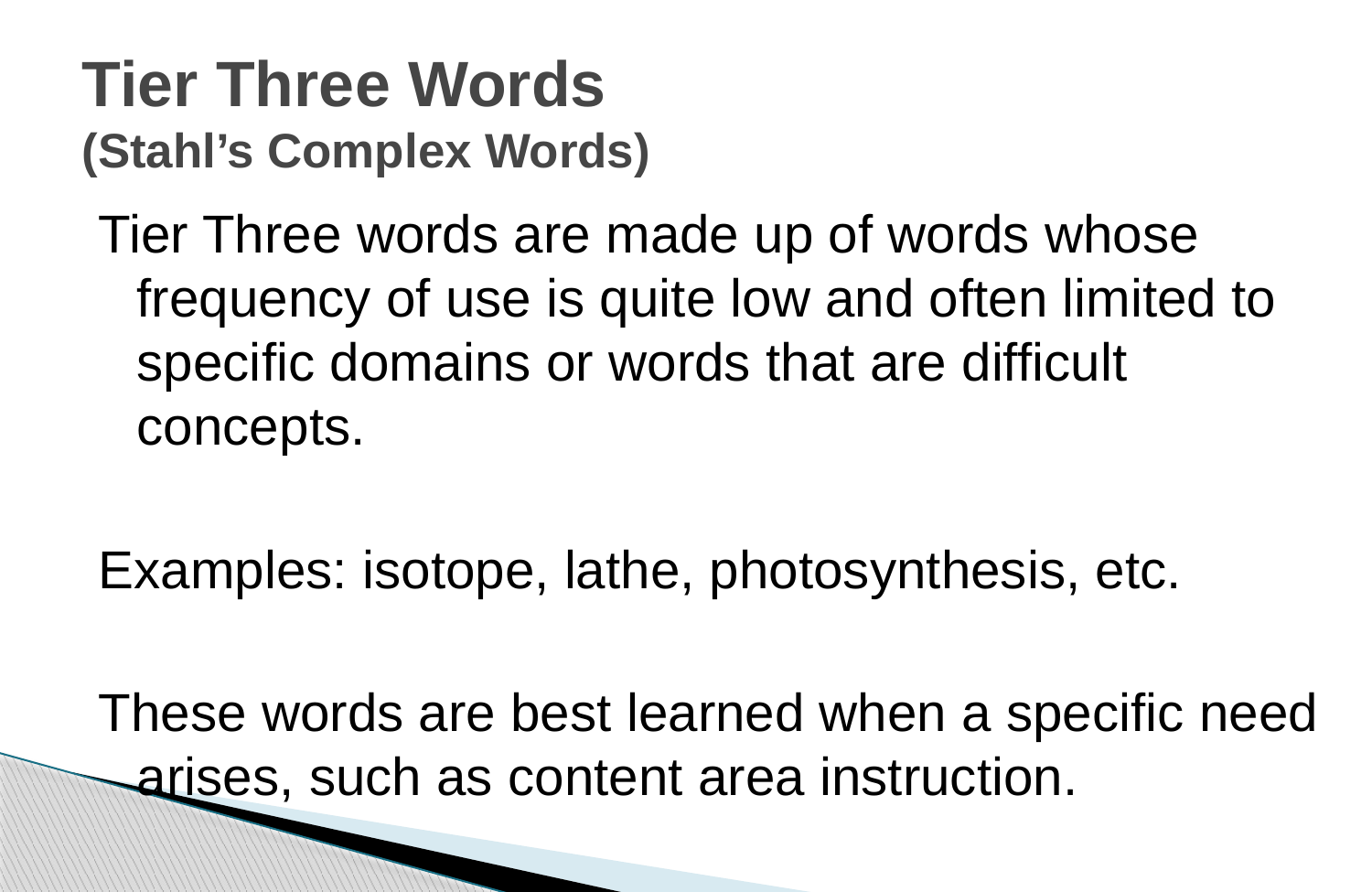

# Tier Three Words (Stahl’s Complex Words)
Tier Three words are made up of words whose frequency of use is quite low and often limited to specific domains or words that are difficult concepts.

Examples: isotope, lathe, photosynthesis, etc.

These words are best learned when a specific need arises, such as content area instruction.